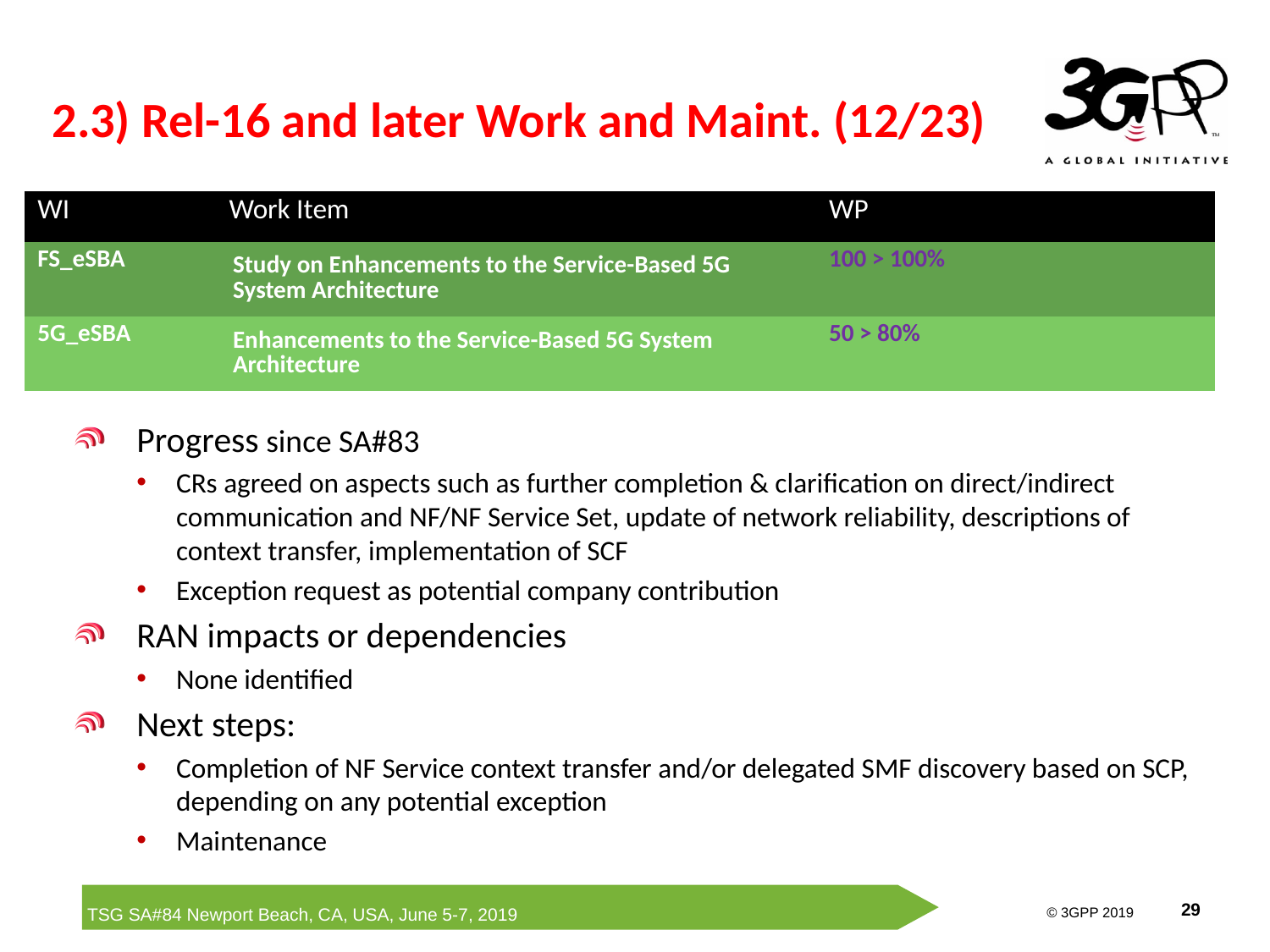

# 2.3) Rel-16 and later Work and Maint. (12/23)
| WI | Work Item | WP |  |  |
| --- | --- | --- | --- | --- |
| FS\_eSBA | Study on Enhancements to the Service-Based 5G System Architecture | 100 > 100% |  |  |
| 5G\_eSBA | Enhancements to the Service-Based 5G System Architecture | 50 > 80% |  |  |
Progress since SA#83
CRs agreed on aspects such as further completion & clarification on direct/indirect communication and NF/NF Service Set, update of network reliability, descriptions of context transfer, implementation of SCF
Exception request as potential company contribution
RAN impacts or dependencies
None identified
Next steps:
Completion of NF Service context transfer and/or delegated SMF discovery based on SCP, depending on any potential exception
Maintenance